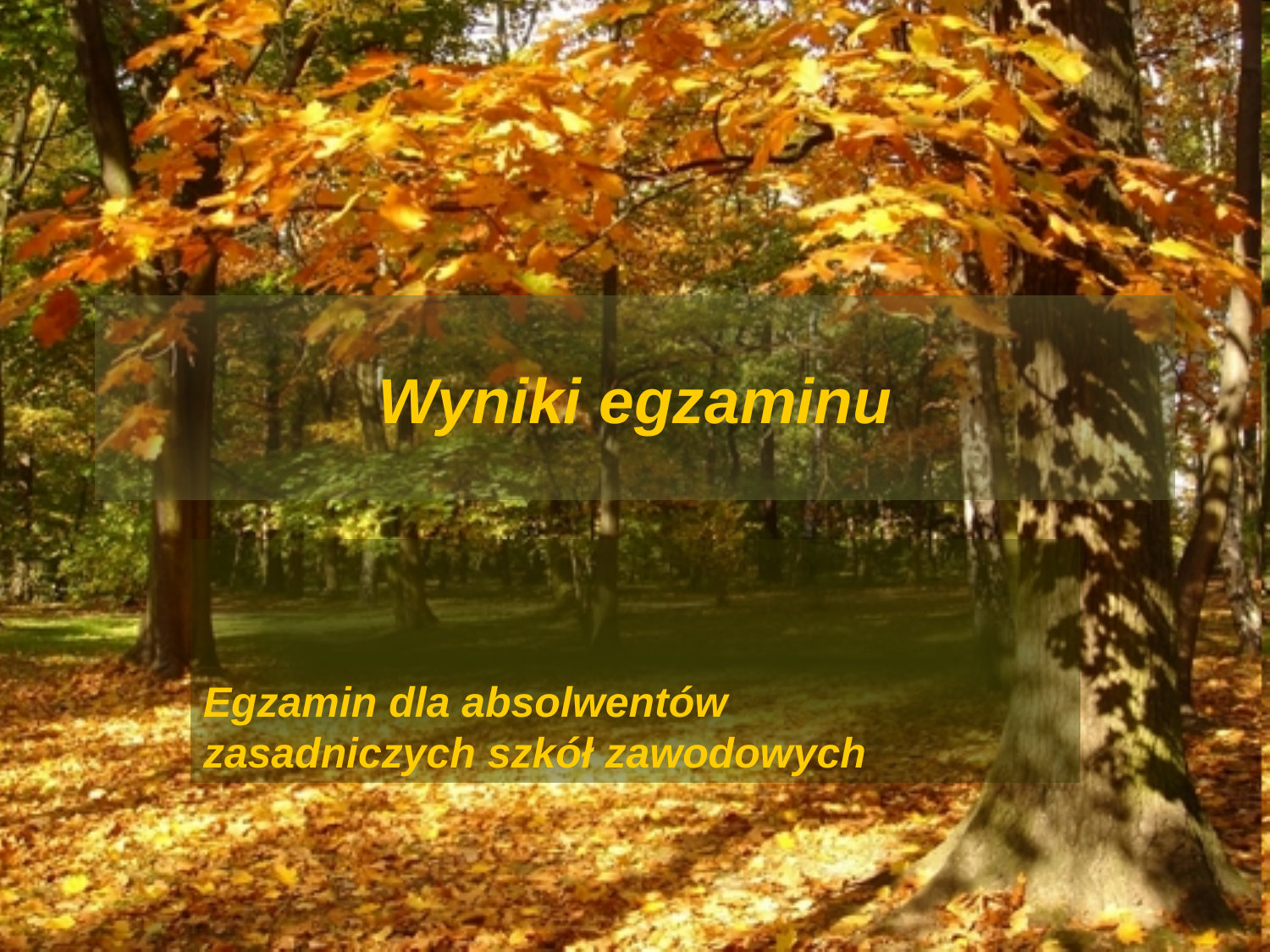

# Wyniki egzaminu
Egzamin dla absolwentów
zasadniczych szkół zawodowych